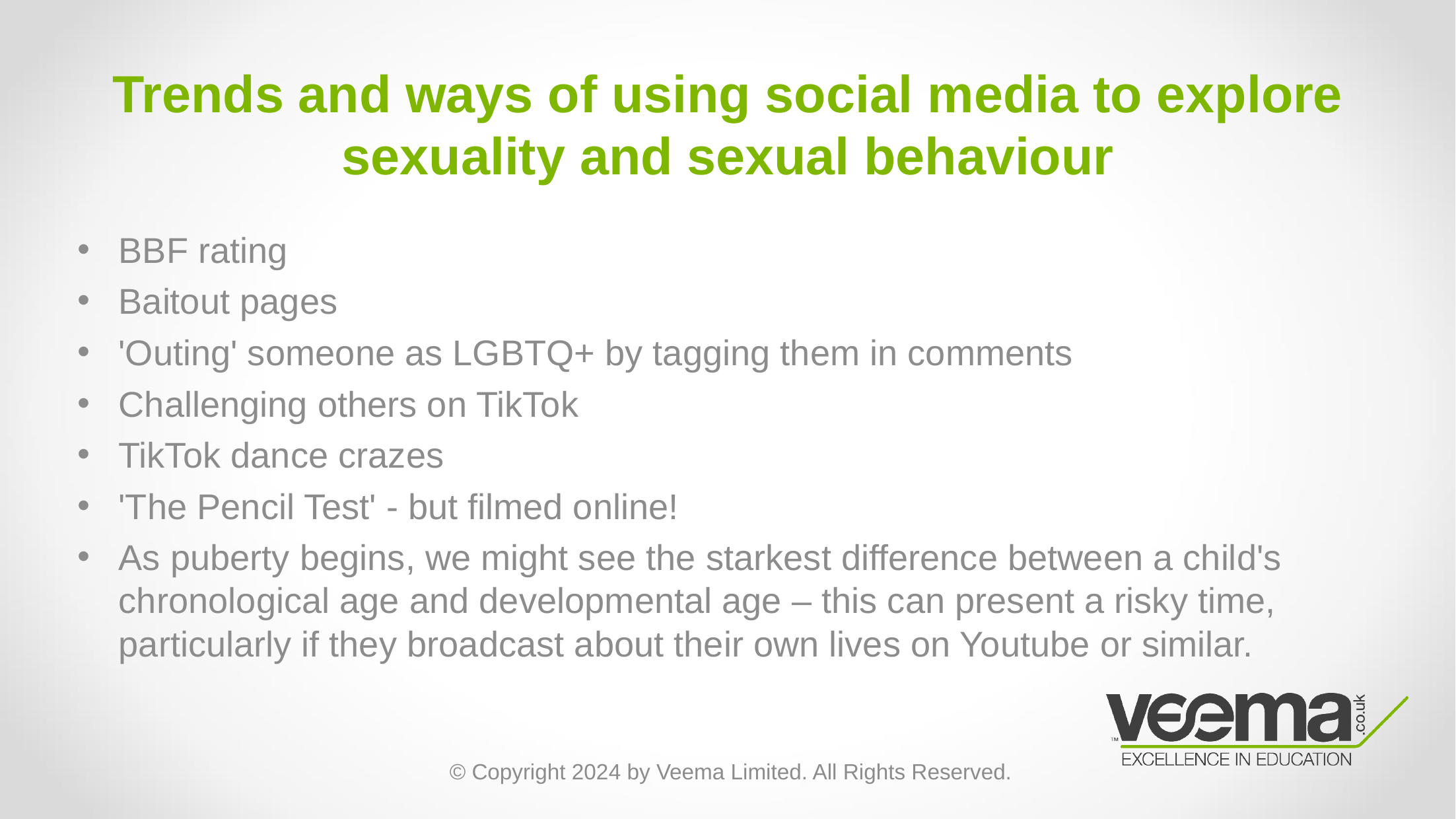

# Trends and ways of using social media to explore sexuality and sexual behaviour
BBF rating
Baitout pages
'Outing' someone as LGBTQ+ by tagging them in comments
Challenging others on TikTok
TikTok dance crazes
'The Pencil Test' - but filmed online!
As puberty begins, we might see the starkest difference between a child's chronological age and developmental age – this can present a risky time, particularly if they broadcast about their own lives on Youtube or similar.